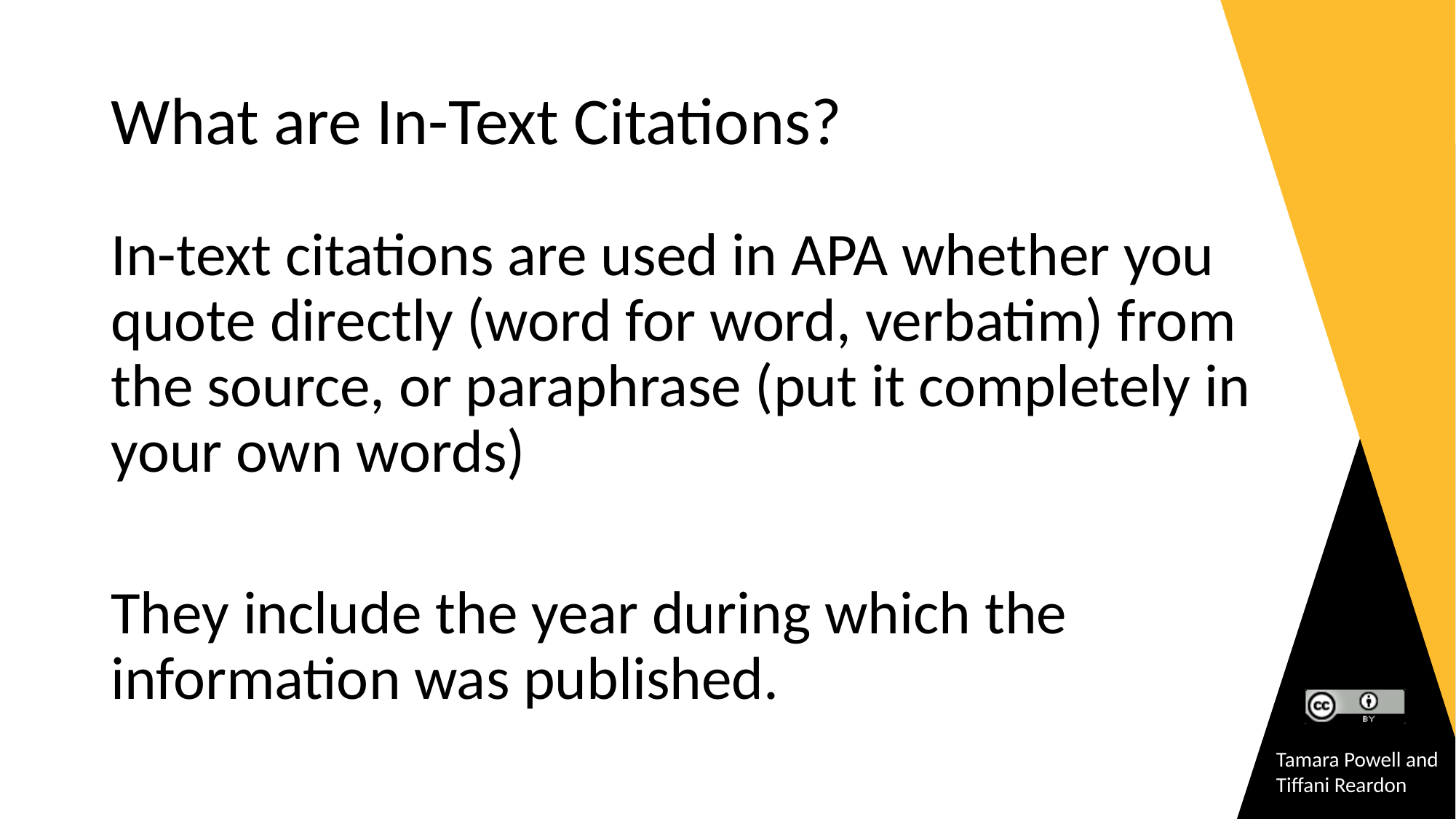

# What are In-Text Citations?
In-text citations are used in APA whether you quote directly (word for word, verbatim) from the source, or paraphrase (put it completely in your own words)

They include the year during which the information was published.